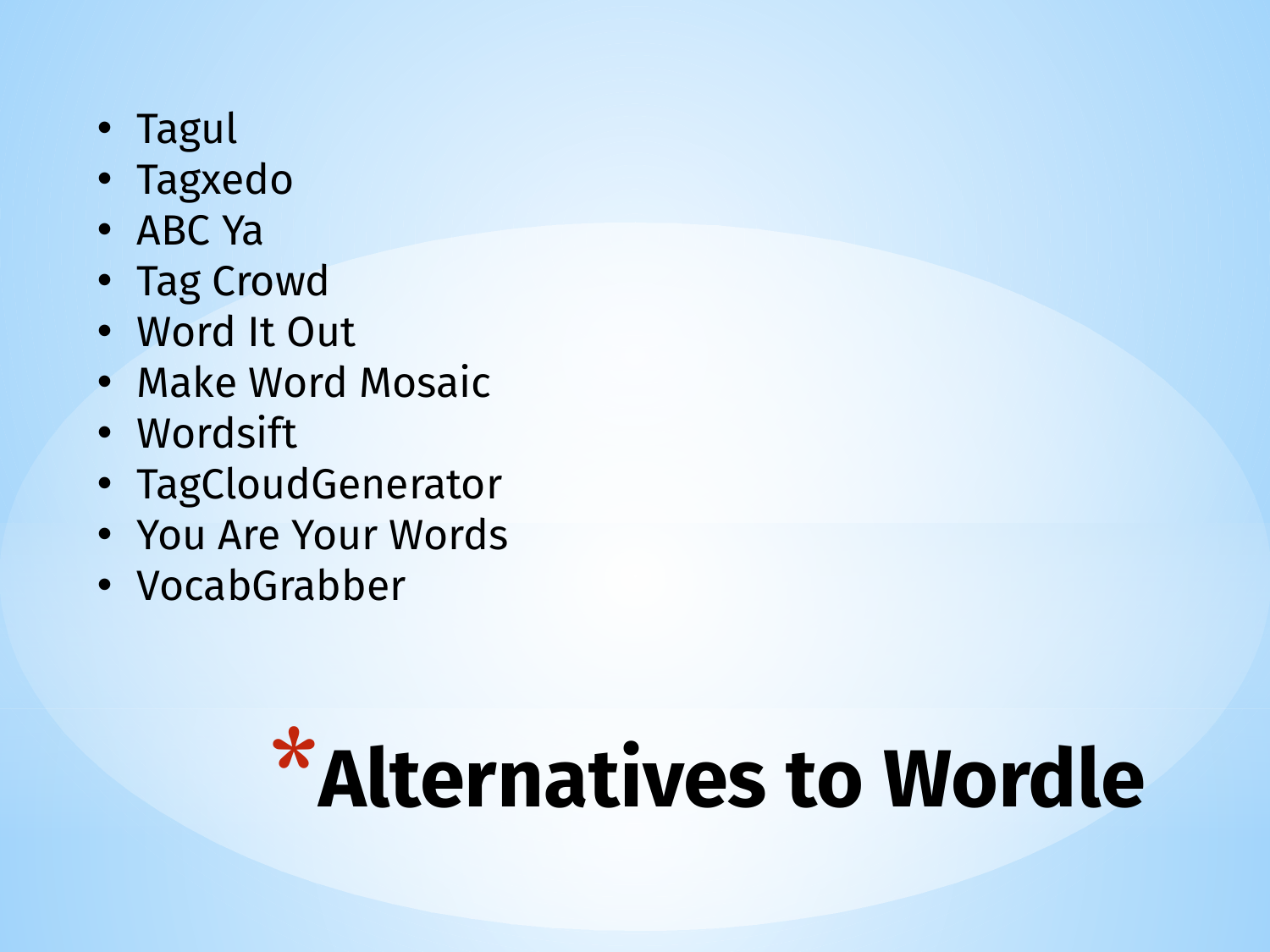

Tagul
Tagxedo
ABC Ya
Tag Crowd
Word It Out
Make Word Mosaic
Wordsift
TagCloudGenerator
You Are Your Words
VocabGrabber

# Alternatives to Wordle